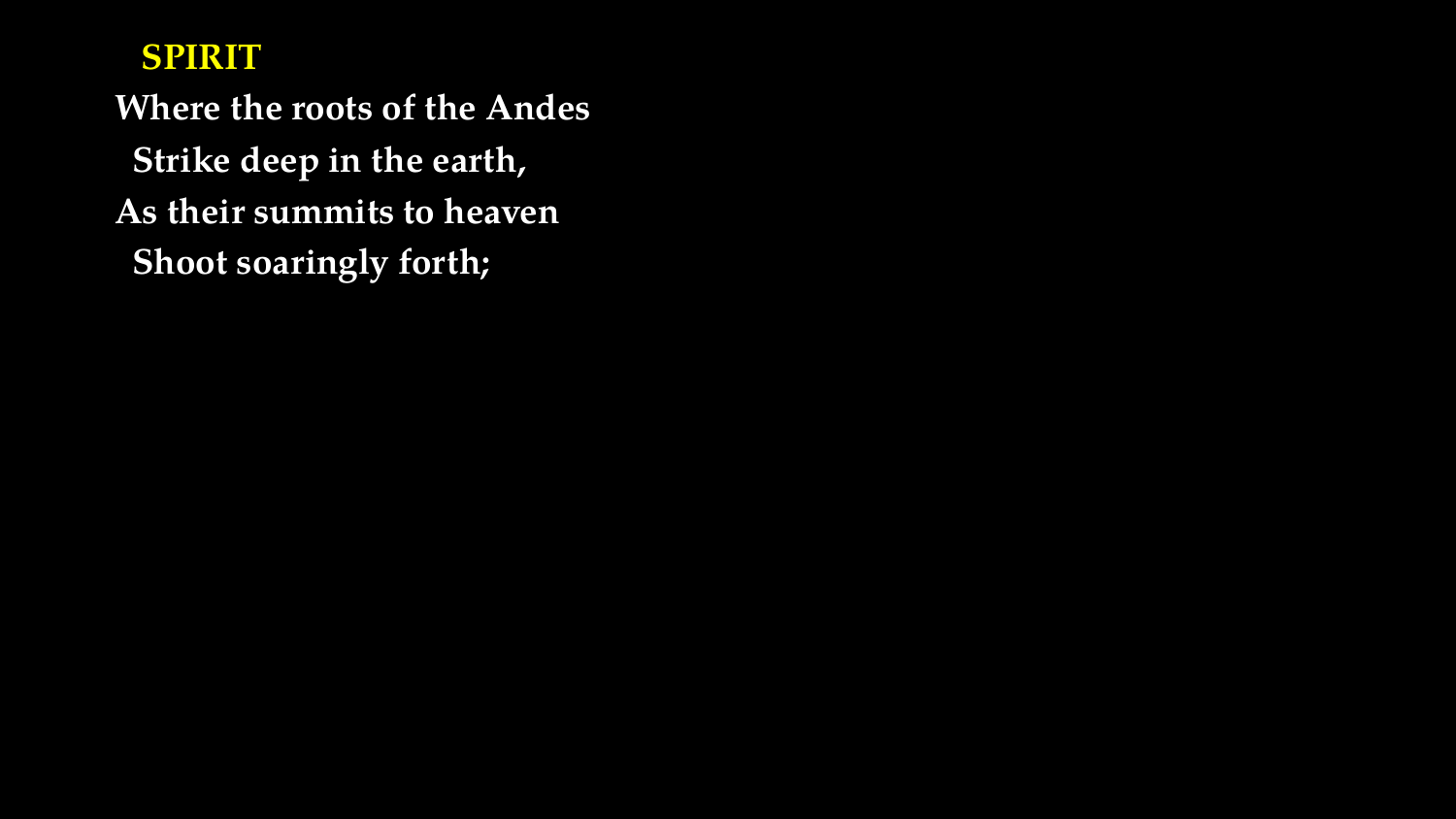

# spirit Where the roots of the Andes Strike deep in the earth, As their summits to heaven Shoot soaringly forth;